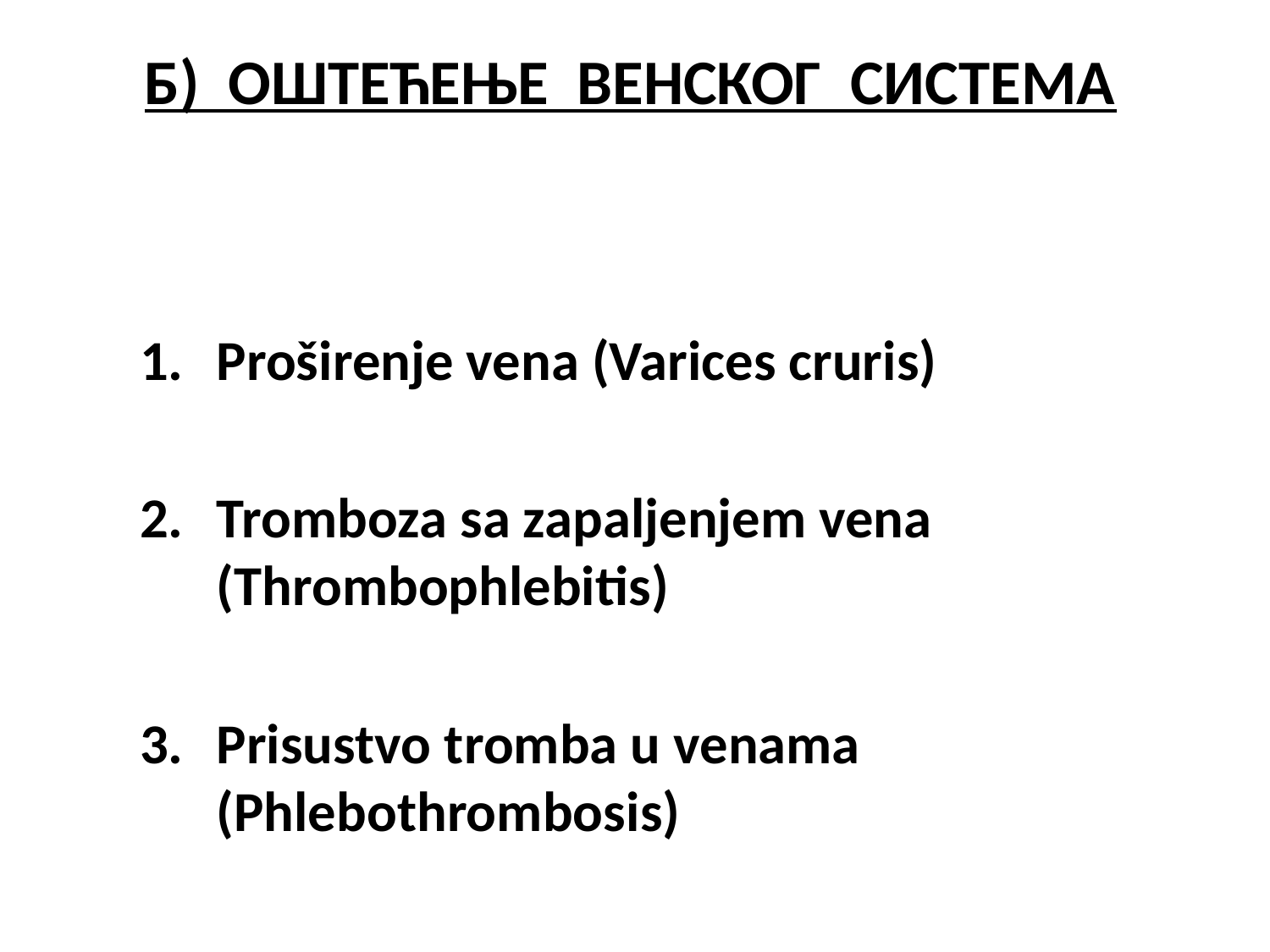

# Б)  ОШТЕЋЕЊЕ  ВЕНСКОГ  СИСТЕМА
Proširenje vena (Varices cruris)

Tromboza sa zapaljenjem vena (Thrombophlebitis)

Prisustvo tromba u venama (Phlebothrombosis)